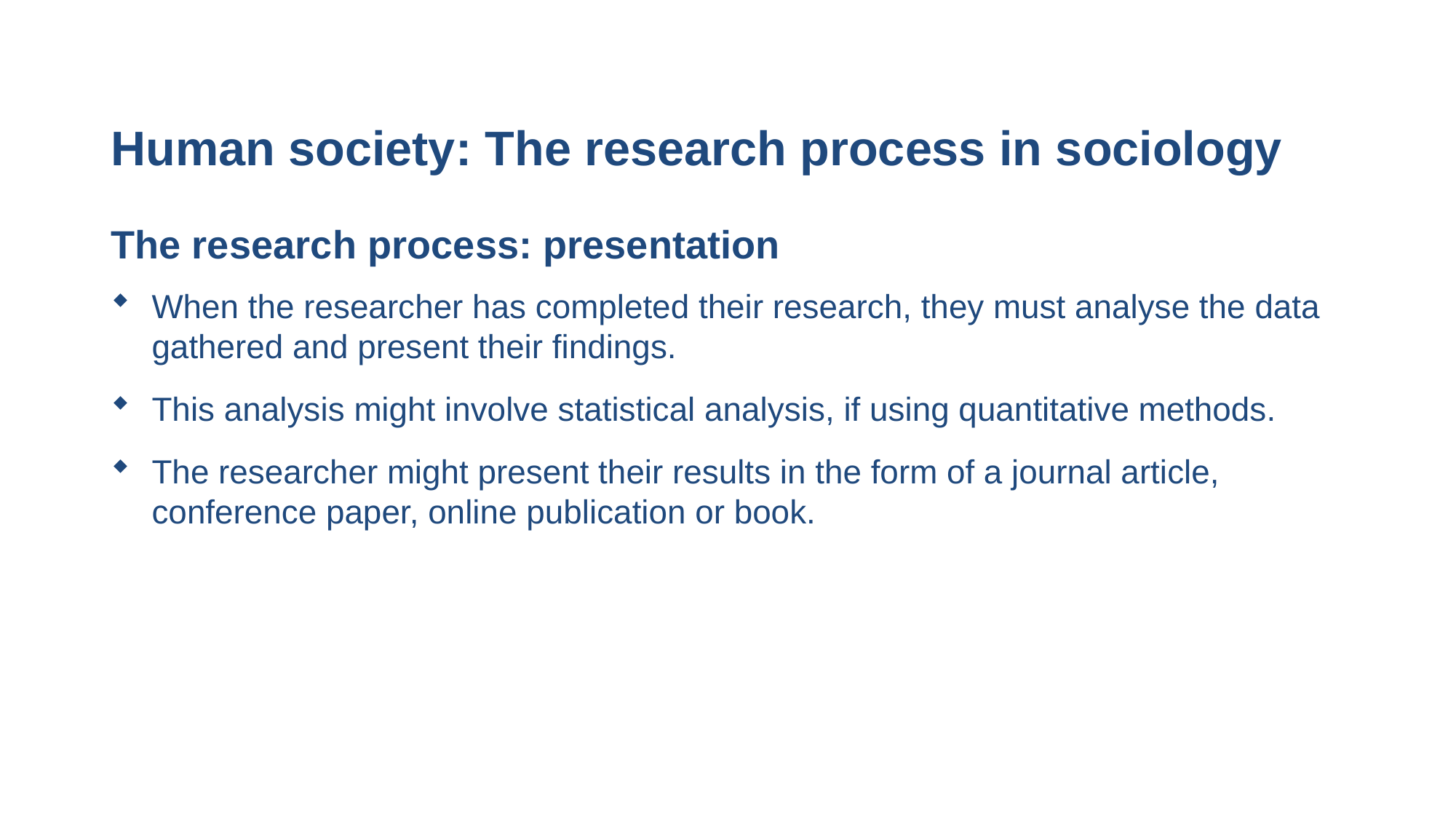

# Human society: The research process in sociology
The research process: presentation
When the researcher has completed their research, they must analyse the data gathered and present their findings.
This analysis might involve statistical analysis, if using quantitative methods.
The researcher might present their results in the form of a journal article, conference paper, online publication or book.